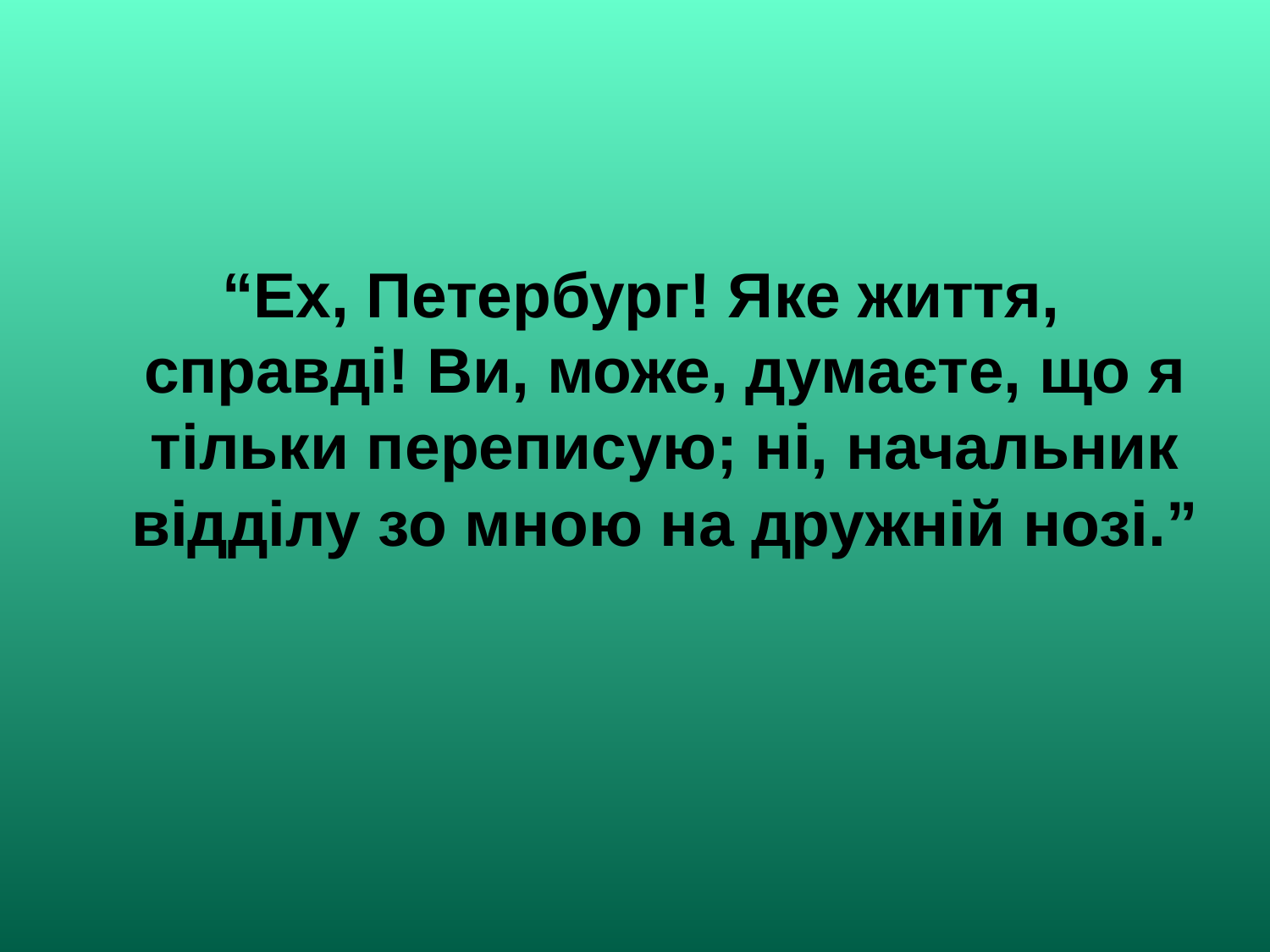

“Ех, Петербург! Яке життя, справді! Ви, може, думаєте, що я тільки переписую; ні, начальник відділу зо мною на дружній нозі.”